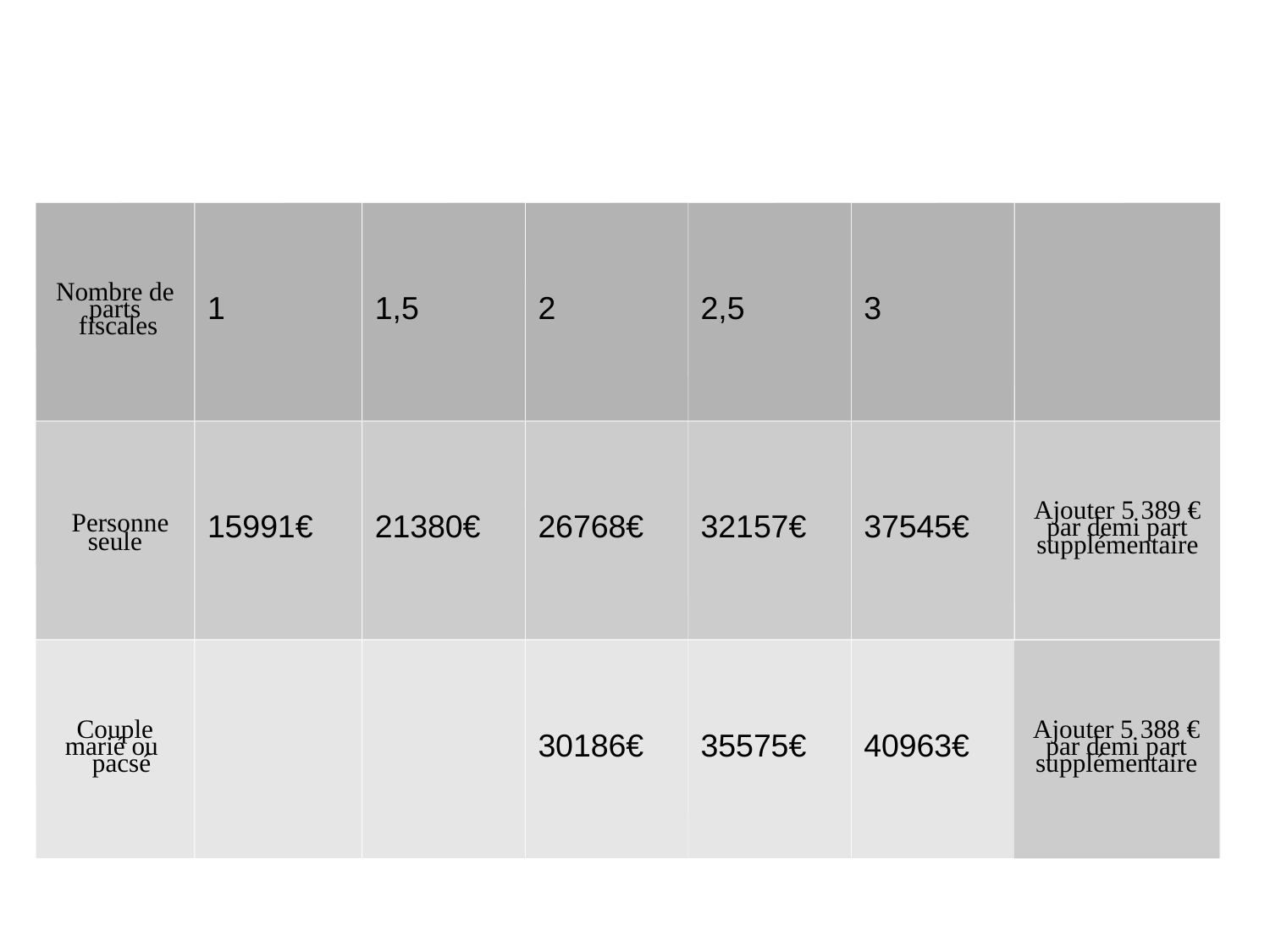

Nombre de parts
 fiscales

1

1,5

2

2,5

3

 Personne seule

15991€

21380€

26768€

32157€

37545€

Ajouter 5 389 € par demi part supplémentaire

Couple marié ou
  pacsé

30186€

35575€

40963€

Ajouter 5 388 € par demi part supplémentaire